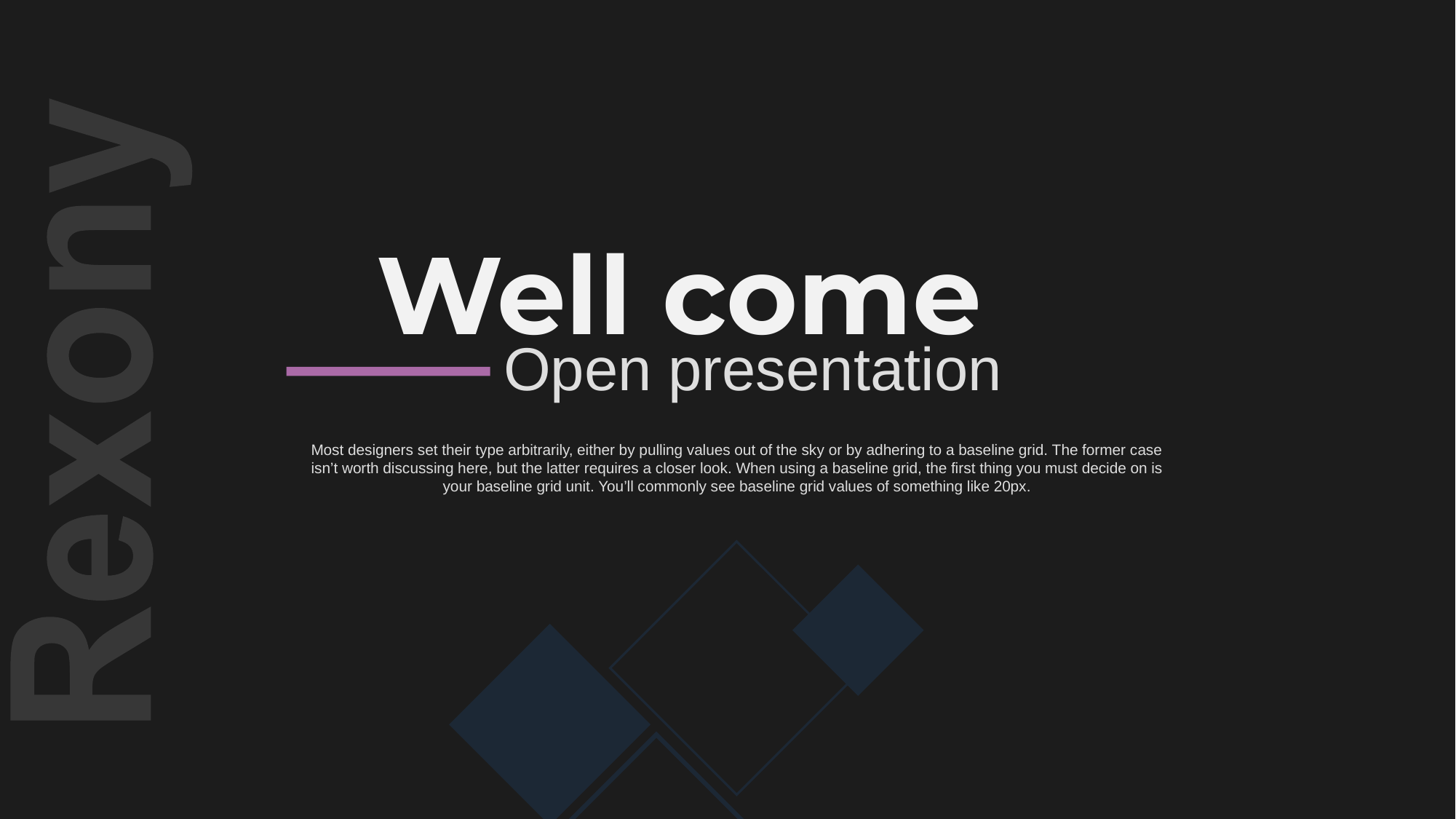

Well come
Open presentation

Most designers set their type arbitrarily, either by pulling values out of the sky or by adhering to a baseline grid. The former case isn’t worth discussing here, but the latter requires a closer look. When using a baseline grid, the first thing you must decide on is your baseline grid unit. You’ll commonly see baseline grid values of something like 20px.